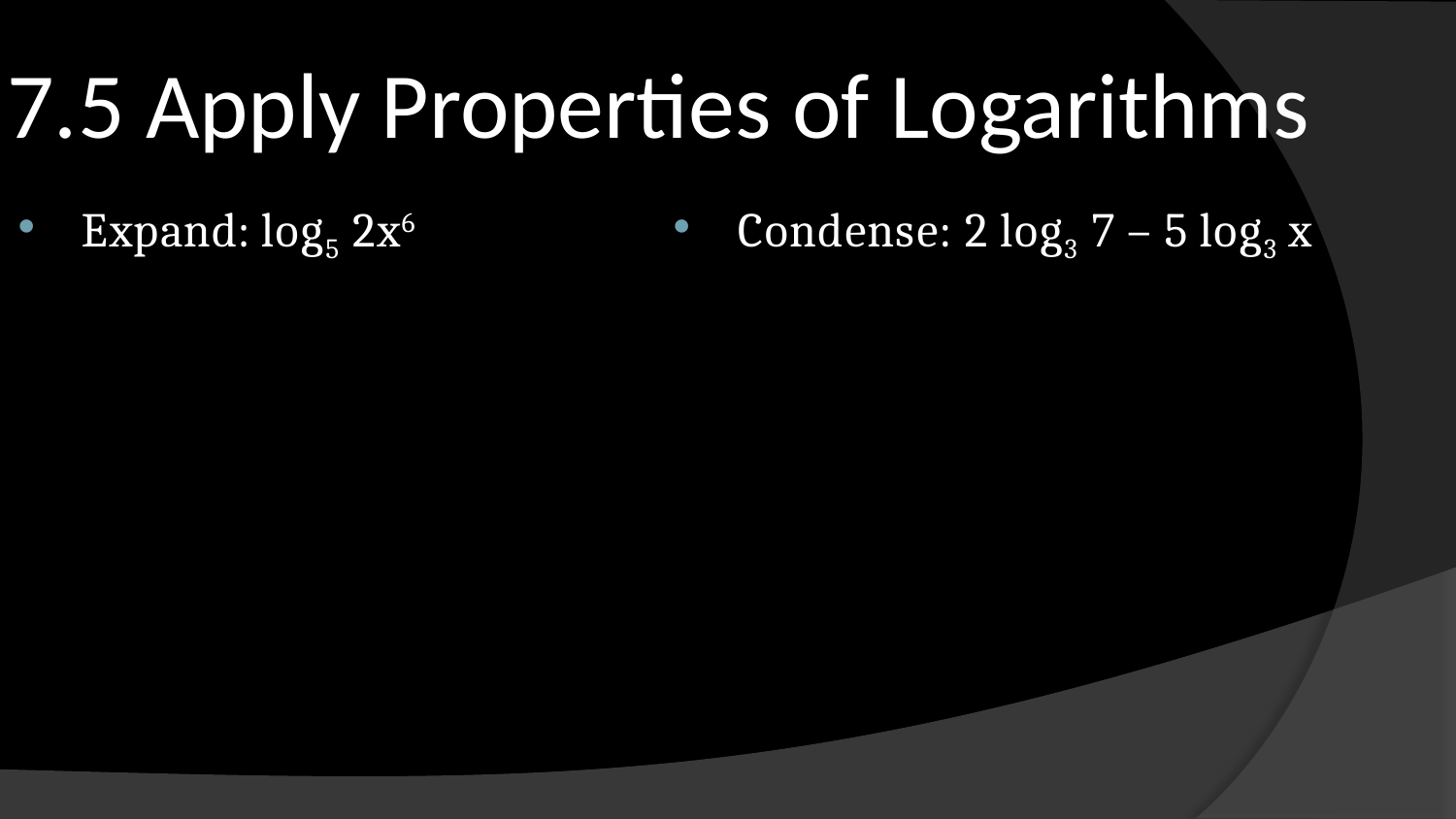

# 7.5 Apply Properties of Logarithms
Expand: log5 2x6

Condense: 2 log3 7 – 5 log3 x